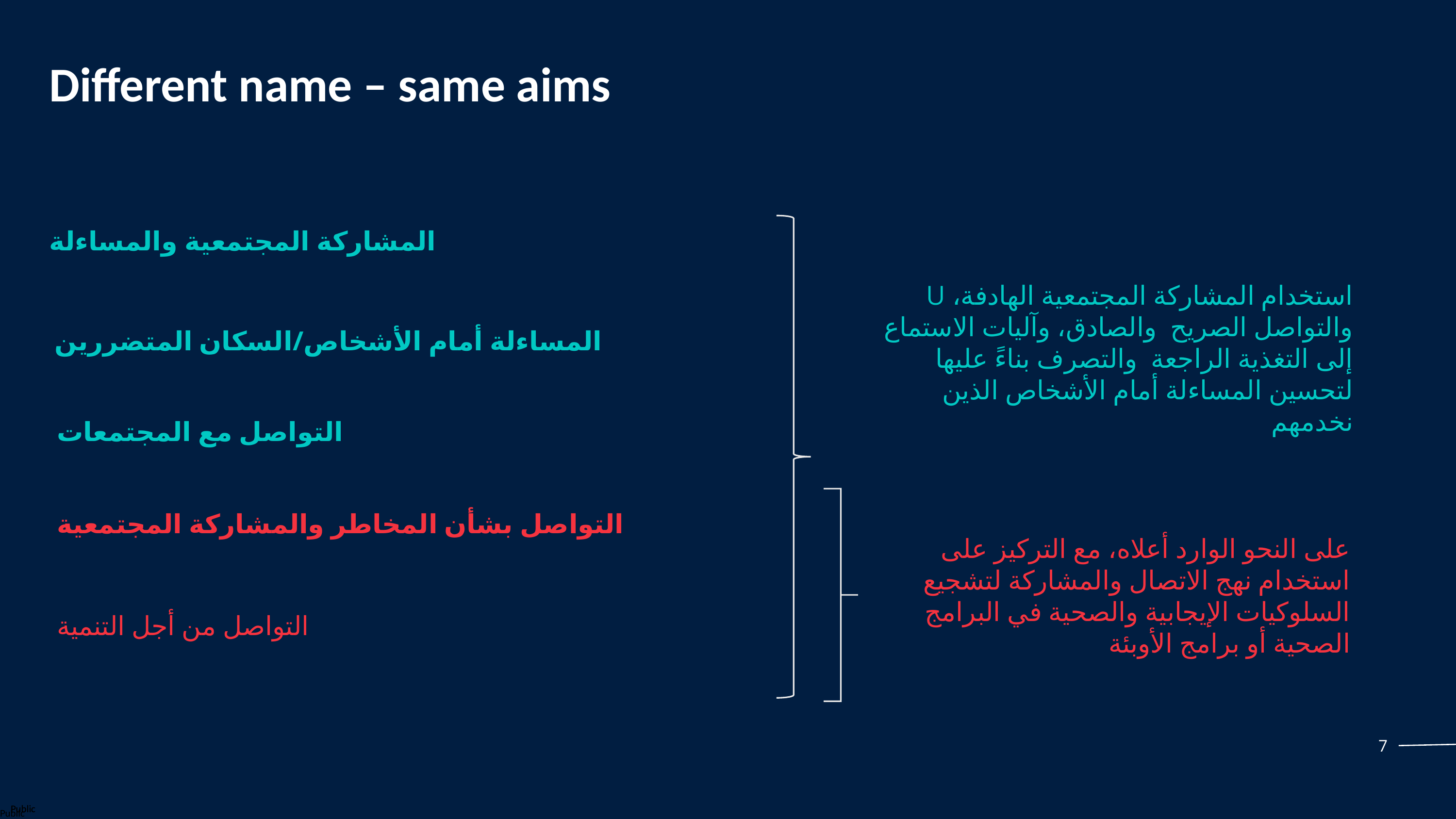

# Different name – same aims

المشاركة المجتمعية والمساءلة

U استخدام المشاركة المجتمعية الهادفة، والتواصل الصريح  والصادق، وآليات الاستماع إلى التغذية الراجعة  والتصرف بناءً عليها لتحسين المساءلة أمام الأشخاص الذين نخدمهم
المساءلة أمام الأشخاص/السكان المتضررين

التواصل مع المجتمعات

التواصل بشأن المخاطر والمشاركة المجتمعية

على النحو الوارد أعلاه، مع التركيز على استخدام نهج الاتصال والمشاركة لتشجيع السلوكيات الإيجابية والصحية في البرامج الصحية أو برامج الأوبئة
التواصل من أجل التنمية